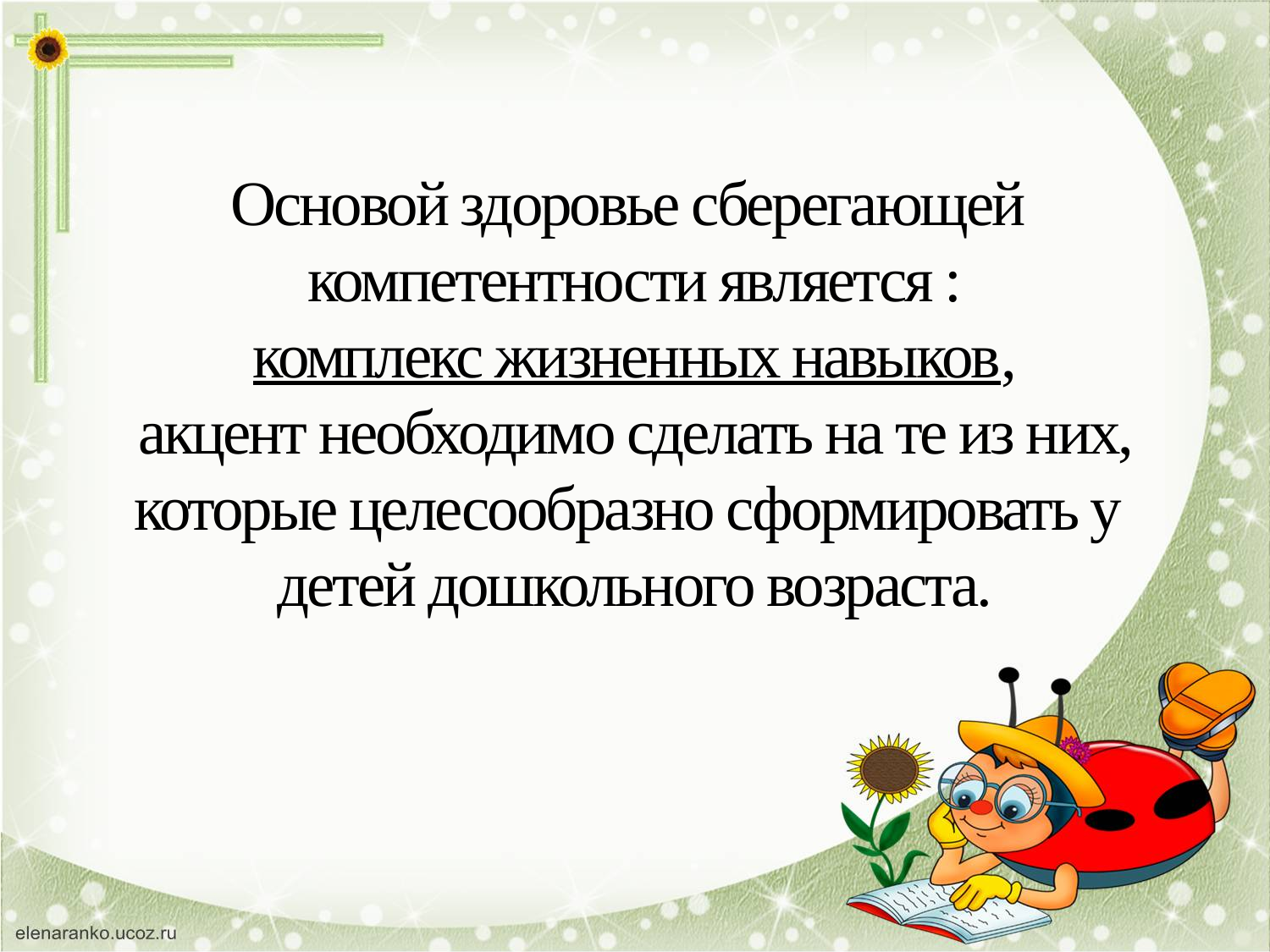

Основой здоровье сберегающей
компетентности является :
комплекс жизненных навыков,
 акцент необходимо сделать на те из них,
которые целесообразно сформировать у
детей дошкольного возраста.